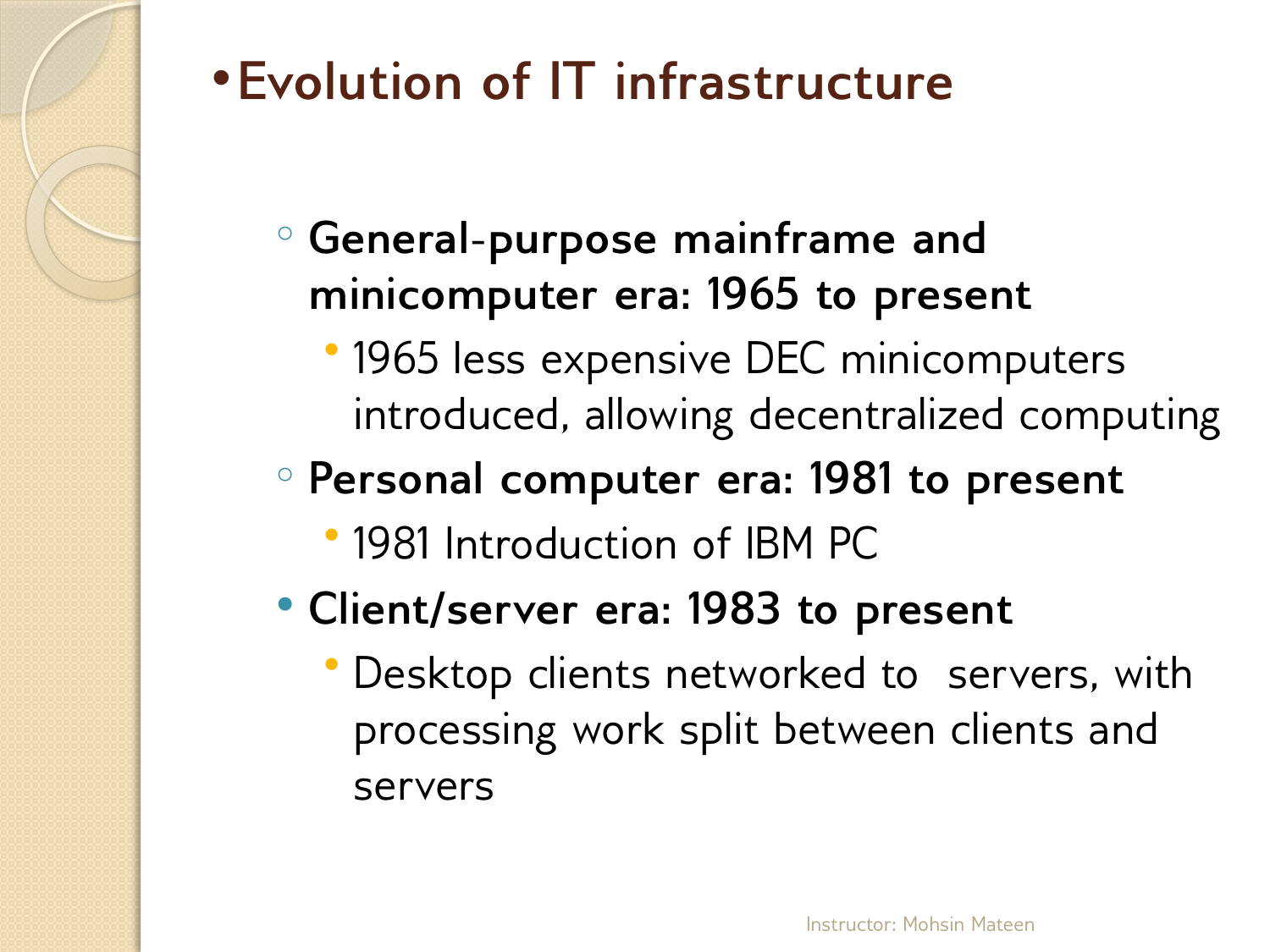

# Evolution of IT infrastructure
General-purpose mainframe and minicomputer era: 1965 to present
1965 less expensive DEC minicomputers introduced, allowing decentralized computing
Personal computer era: 1981 to present
1981 Introduction of IBM PC
Client/server era: 1983 to present
Desktop clients networked to  servers, with processing work split between clients and servers

Instructor: Mohsin Mateen